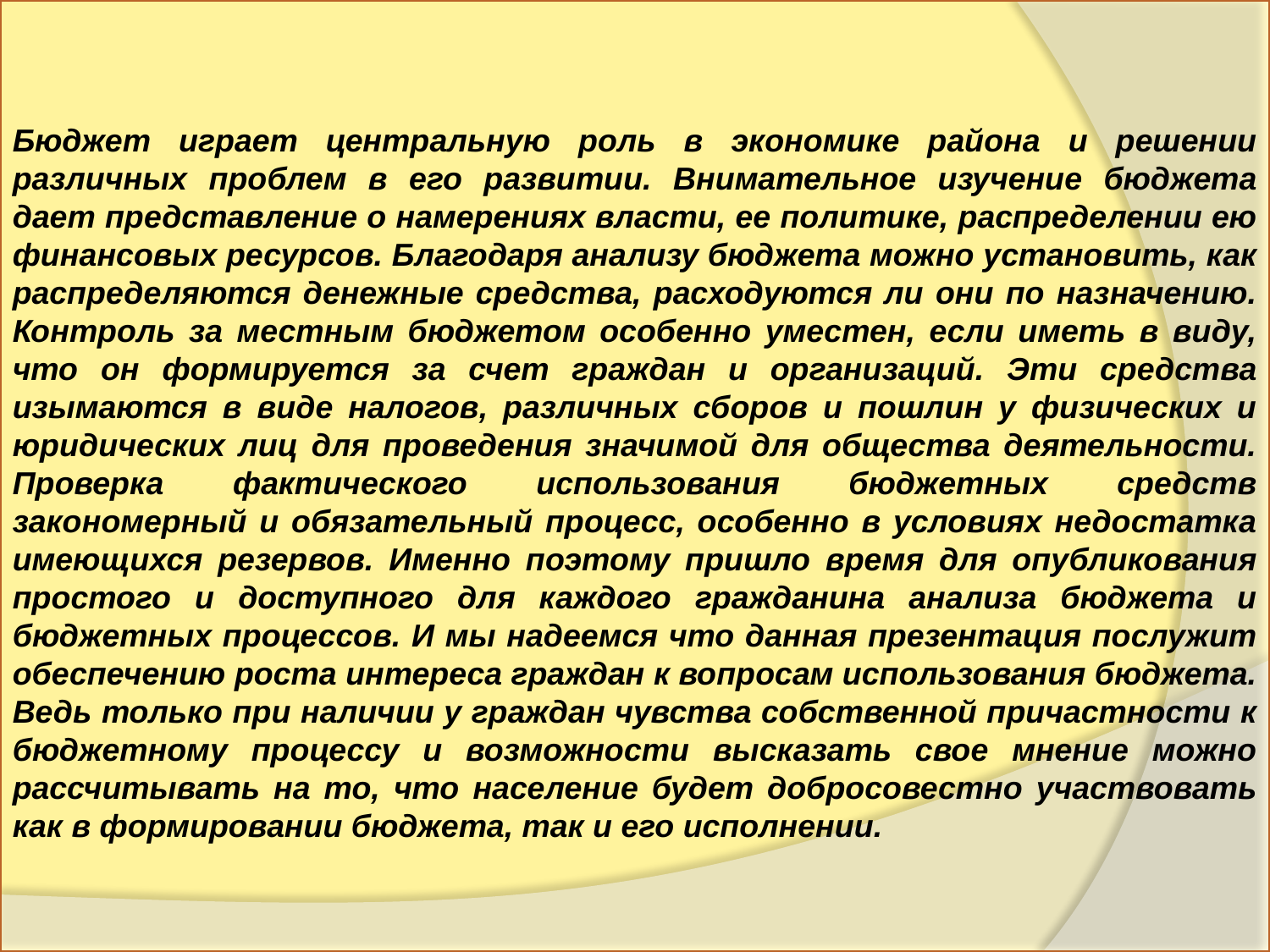

Бюджет играет центральную роль в экономике района и решении различных проблем в его развитии. Внимательное изучение бюджета дает представление о намерениях власти, ее политике, распределении ею финансовых ресурсов. Благодаря анализу бюджета можно установить, как распределяются денежные средства, расходуются ли они по назначению. Контроль за местным бюджетом особенно уместен, если иметь в виду, что он формируется за счет граждан и организаций. Эти средства изымаются в виде налогов, различных сборов и пошлин у физических и юридических лиц для проведения значимой для общества деятельности. Проверка фактического использования бюджетных средств закономерный и обязательный процесс, особенно в условиях недостатка имеющихся резервов. Именно поэтому пришло время для опубликования простого и доступного для каждого гражданина анализа бюджета и бюджетных процессов. И мы надеемся что данная презентация послужит обеспечению роста интереса граждан к вопросам использования бюджета. Ведь только при наличии у граждан чувства собственной причастности к бюджетному процессу и возможности высказать свое мнение можно рассчитывать на то, что население будет добросовестно участвовать как в формировании бюджета, так и его исполнении.